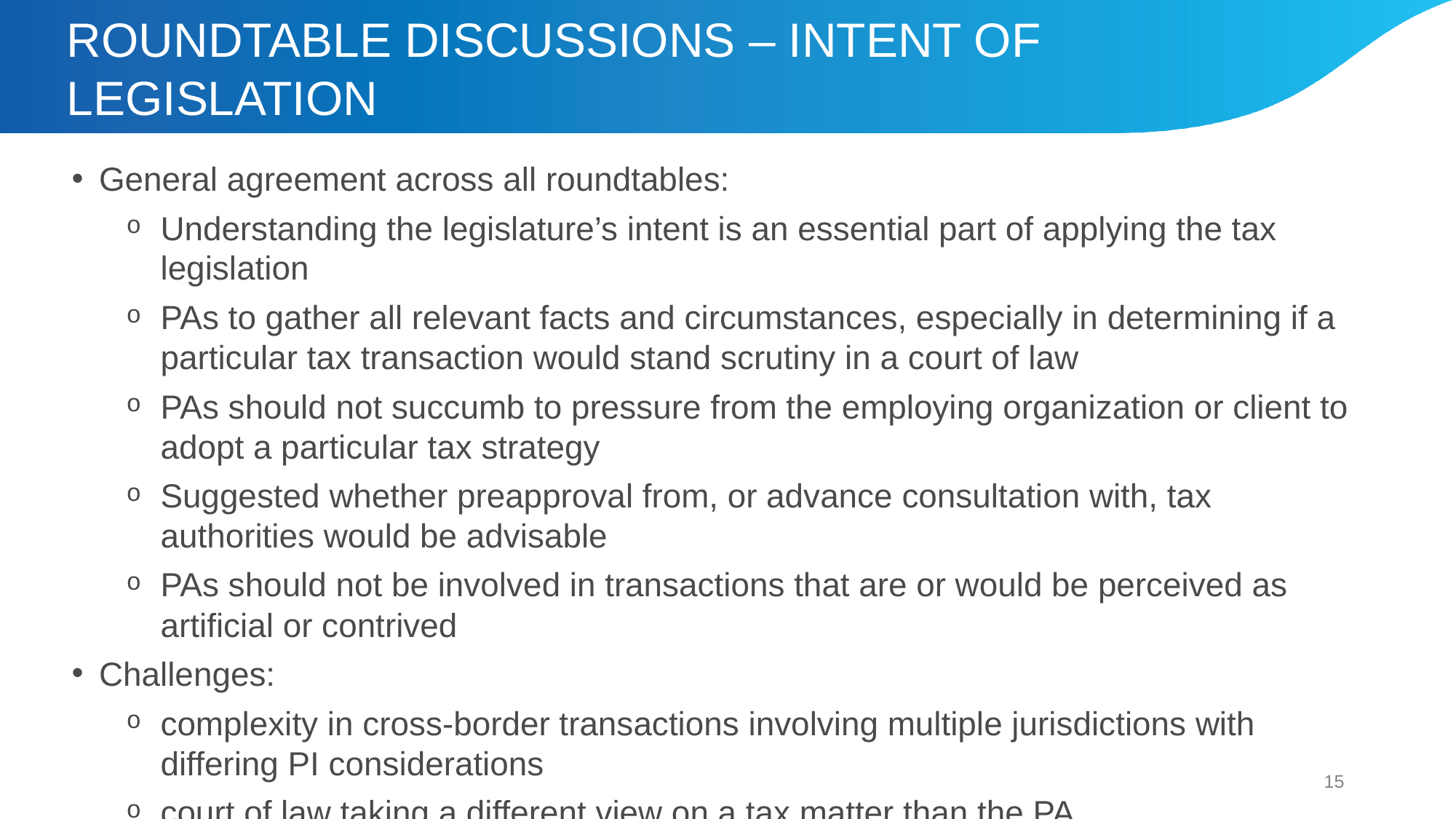

# ROUNDTABLE DISCUSSIONS – INTENT OF LEGISLATION
General agreement across all roundtables:
Understanding the legislature’s intent is an essential part of applying the tax legislation
PAs to gather all relevant facts and circumstances, especially in determining if a particular tax transaction would stand scrutiny in a court of law
PAs should not succumb to pressure from the employing organization or client to adopt a particular tax strategy
Suggested whether preapproval from, or advance consultation with, tax authorities would be advisable
PAs should not be involved in transactions that are or would be perceived as artificial or contrived
Challenges:
complexity in cross-border transactions involving multiple jurisdictions with differing PI considerations
court of law taking a different view on a tax matter than the PA
15